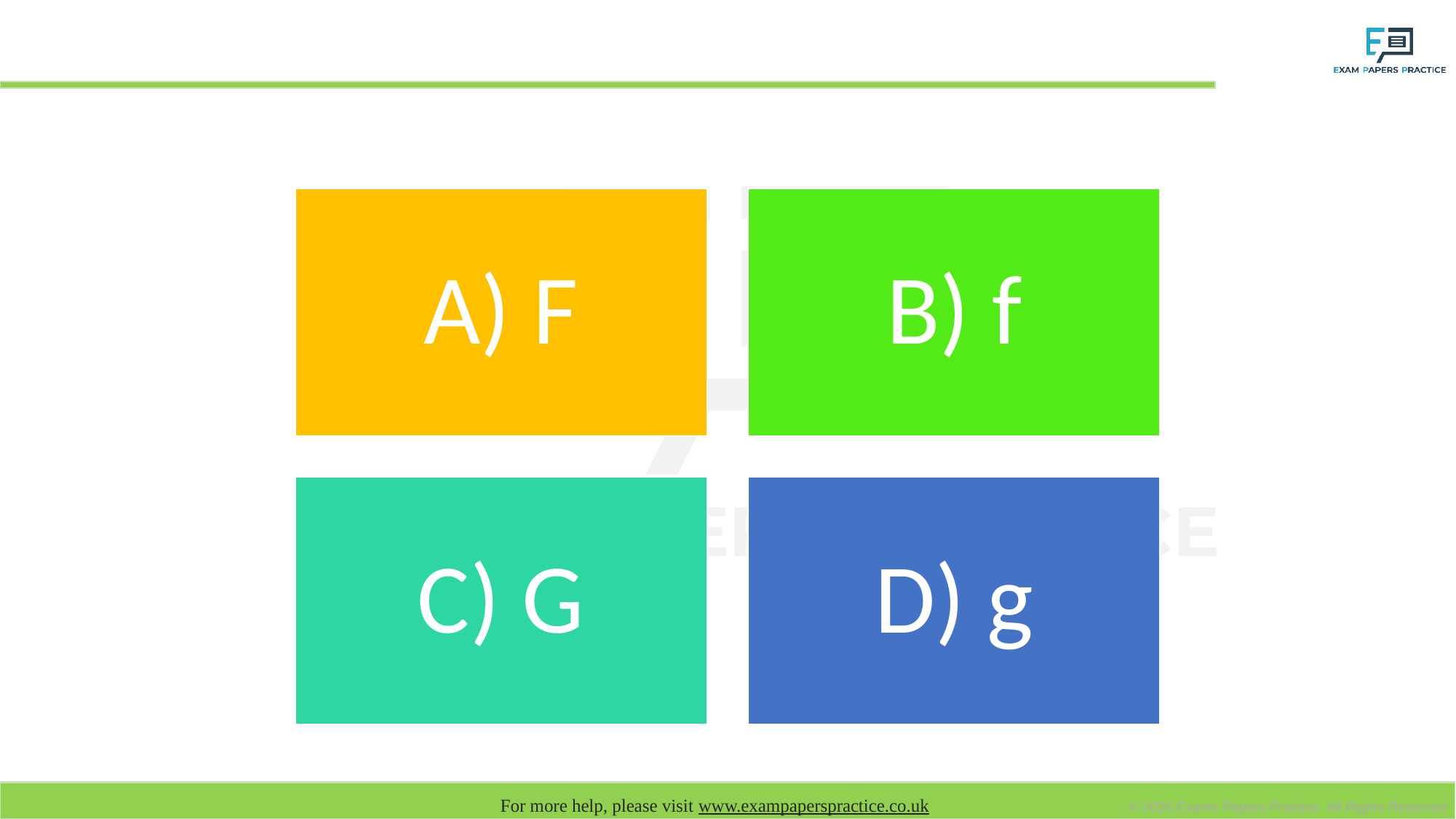

# If the ASCII value for “A” is 65 what is the ASCII letter that the ASCII value 70 represents
A) F
B) f
C) G
D) g